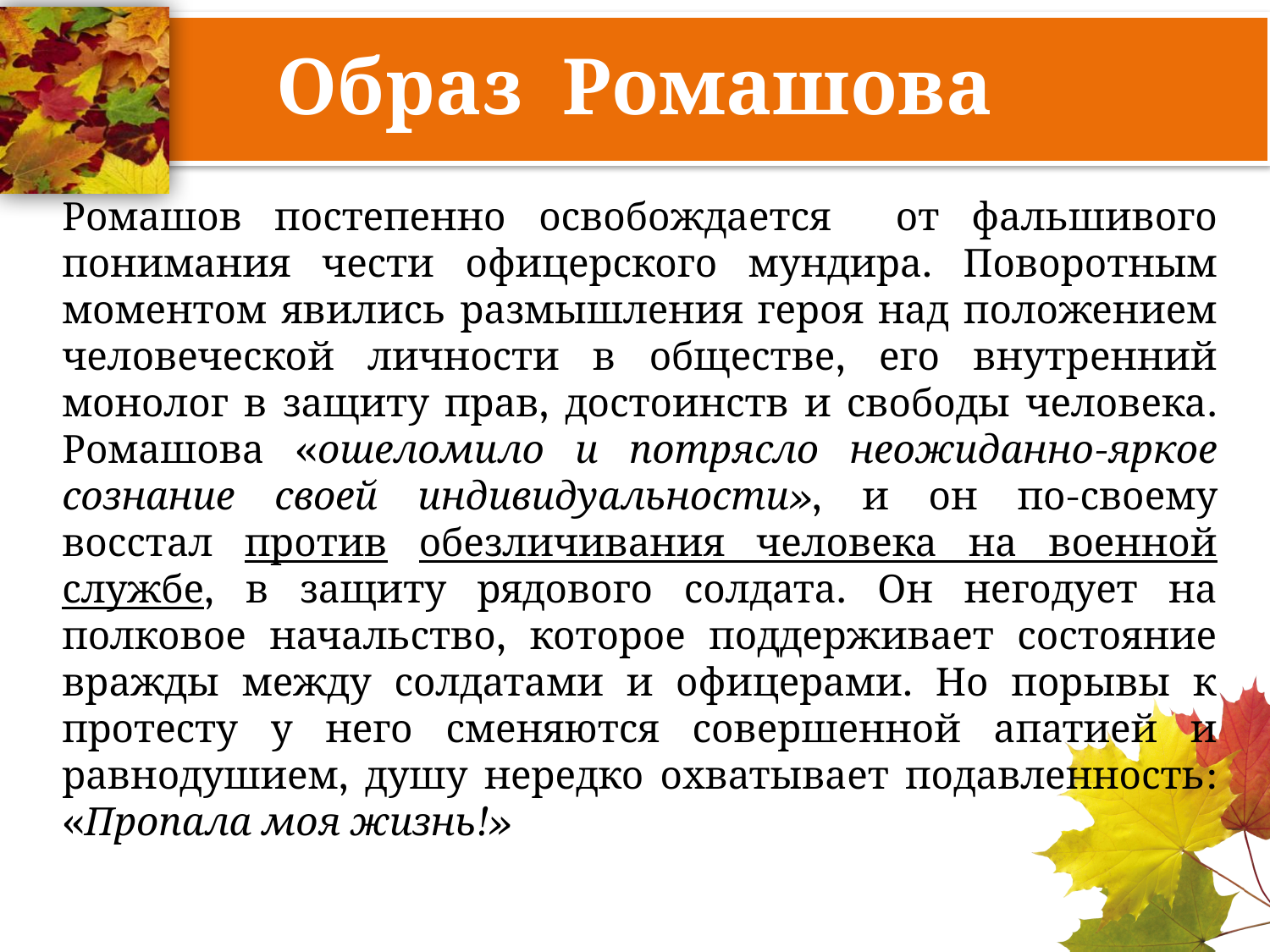

# Образ  Ромашова
Ромашов постепенно освобождается  от фальшивого понимания чести офицерского мундира. Поворотным моментом явились размышления героя над положением человеческой личности в обществе, его внутренний монолог в защиту прав, достоинств и свободы человека. Ромашова «ошеломило и потрясло неожиданно-яркое сознание своей индивидуальности», и он по-своему восстал против обезличивания человека на военной службе, в защиту рядового солдата. Он негодует на полковое начальство, которое поддерживает состояние вражды между солдатами и офицерами. Но порывы к протесту у него сменяются совершенной апатией и равнодушием, душу нередко охватывает подавленность: «Пропала моя жизнь!»